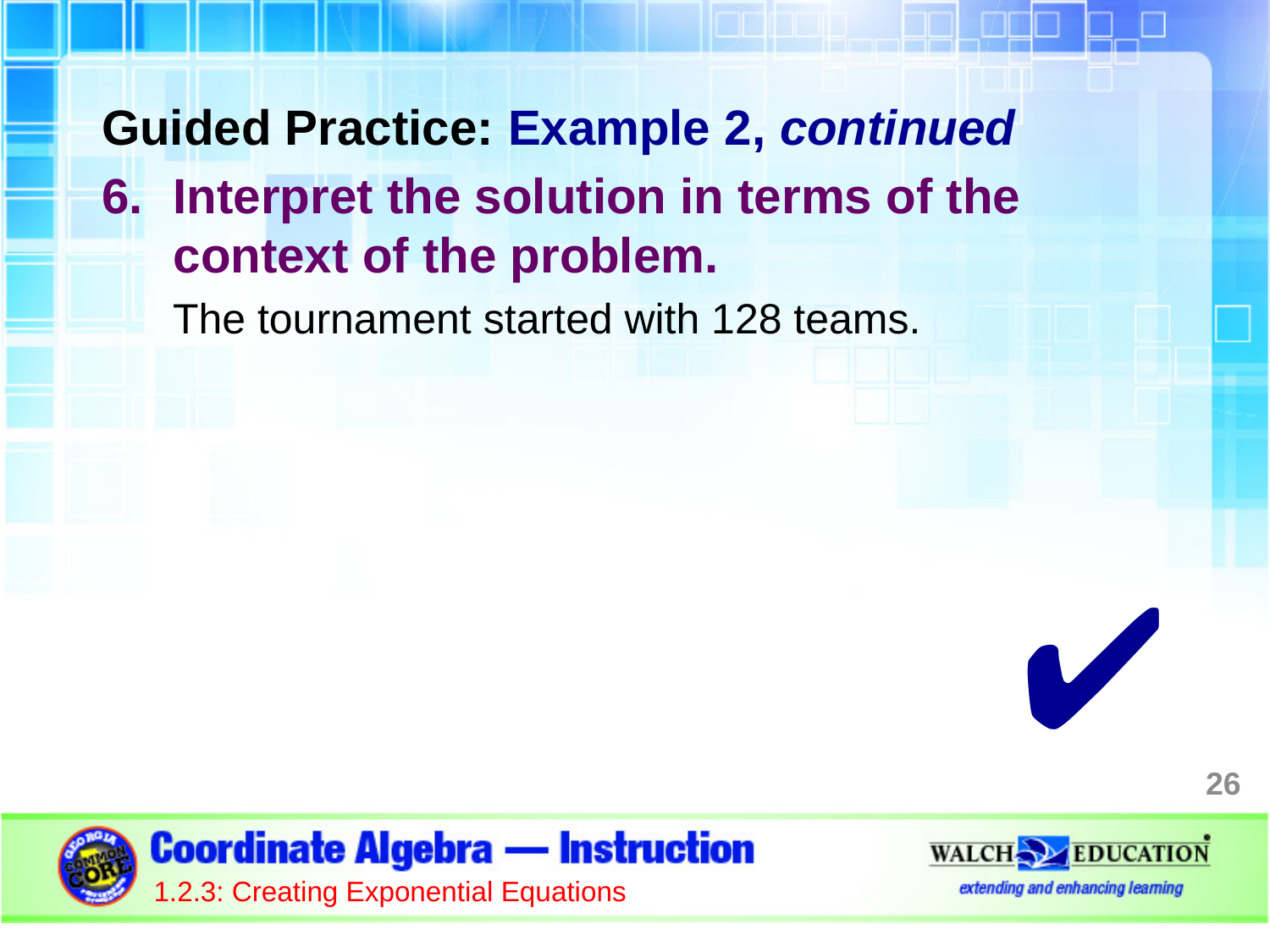

Guided Practice: Example 2, continued
Interpret the solution in terms of the context of the problem.
The tournament started with 128 teams.
✔
26
1.2.3: Creating Exponential Equations